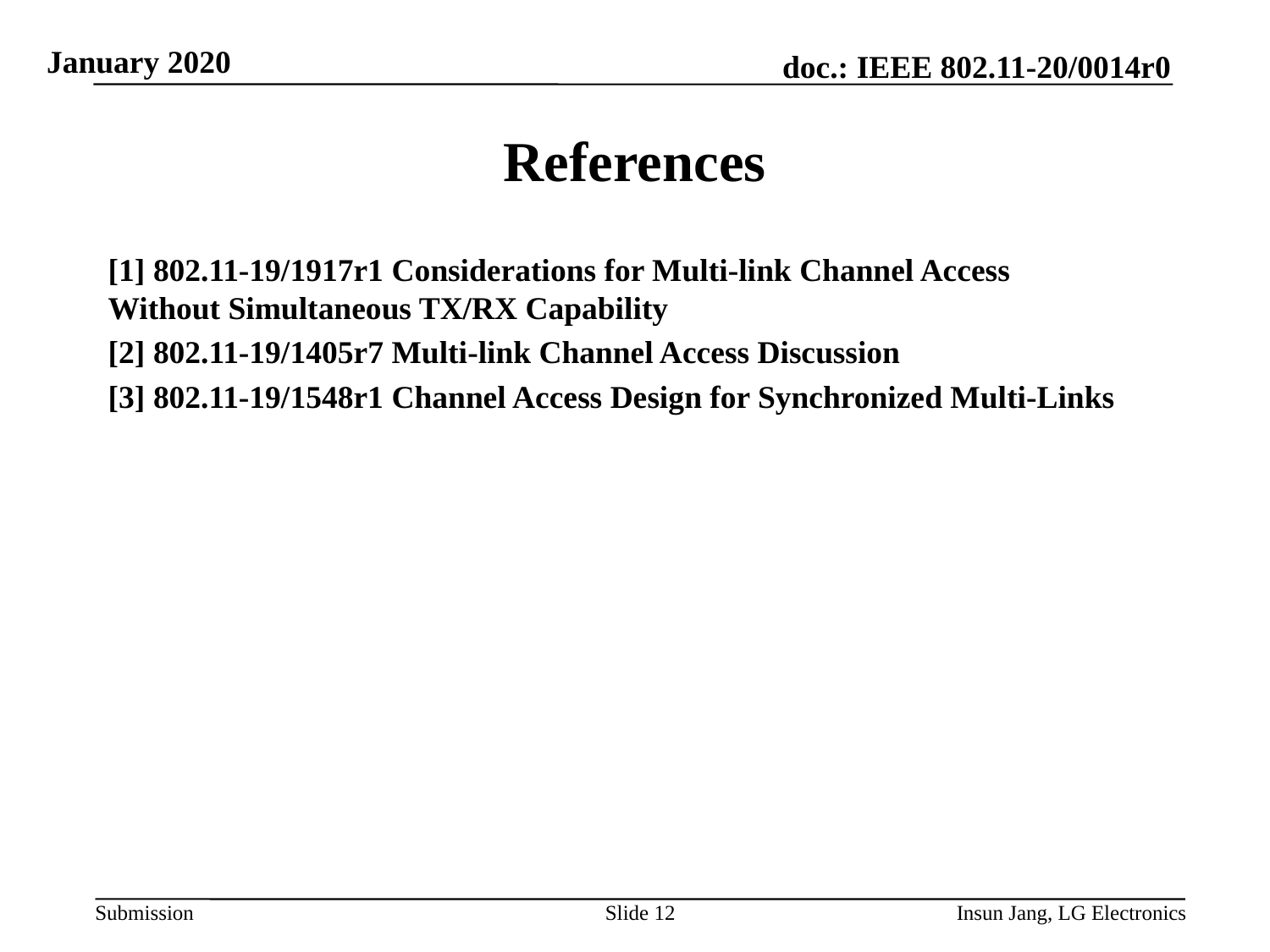

# References
[1] 802.11-19/1917r1 Considerations for Multi-link Channel Access
Without Simultaneous TX/RX Capability
[2] 802.11-19/1405r7 Multi-link Channel Access Discussion
[3] 802.11-19/1548r1 Channel Access Design for Synchronized Multi-Links

Slide 12
Insun Jang, LG Electronics